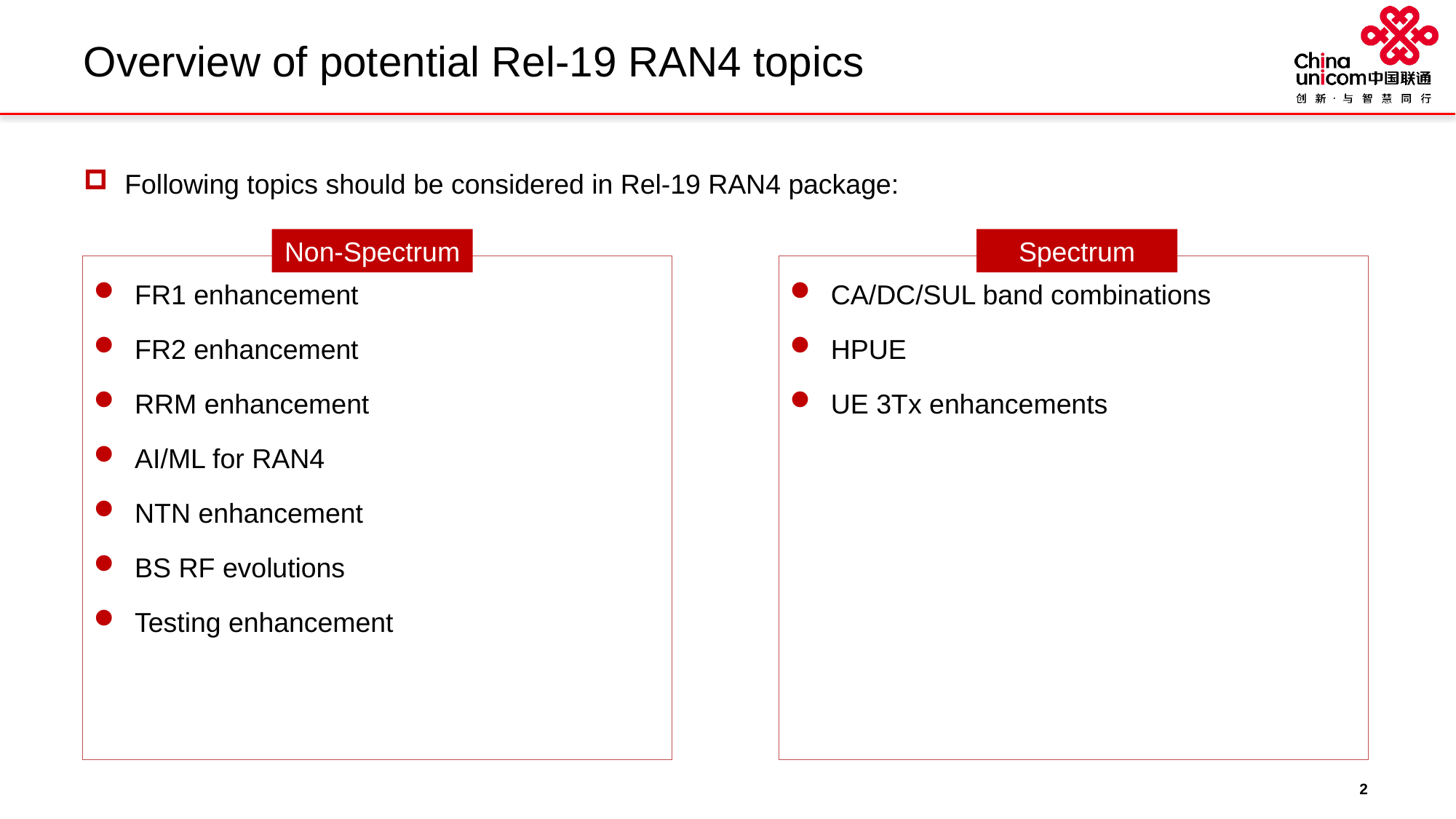

# Overview of potential Rel-19 RAN4 topics
Following topics should be considered in Rel-19 RAN4 package:
Non-Spectrum
Spectrum
FR1 enhancement
FR2 enhancement
RRM enhancement
AI/ML for RAN4
NTN enhancement
BS RF evolutions
Testing enhancement

CA/DC/SUL band combinations
HPUE
UE 3Tx enhancements